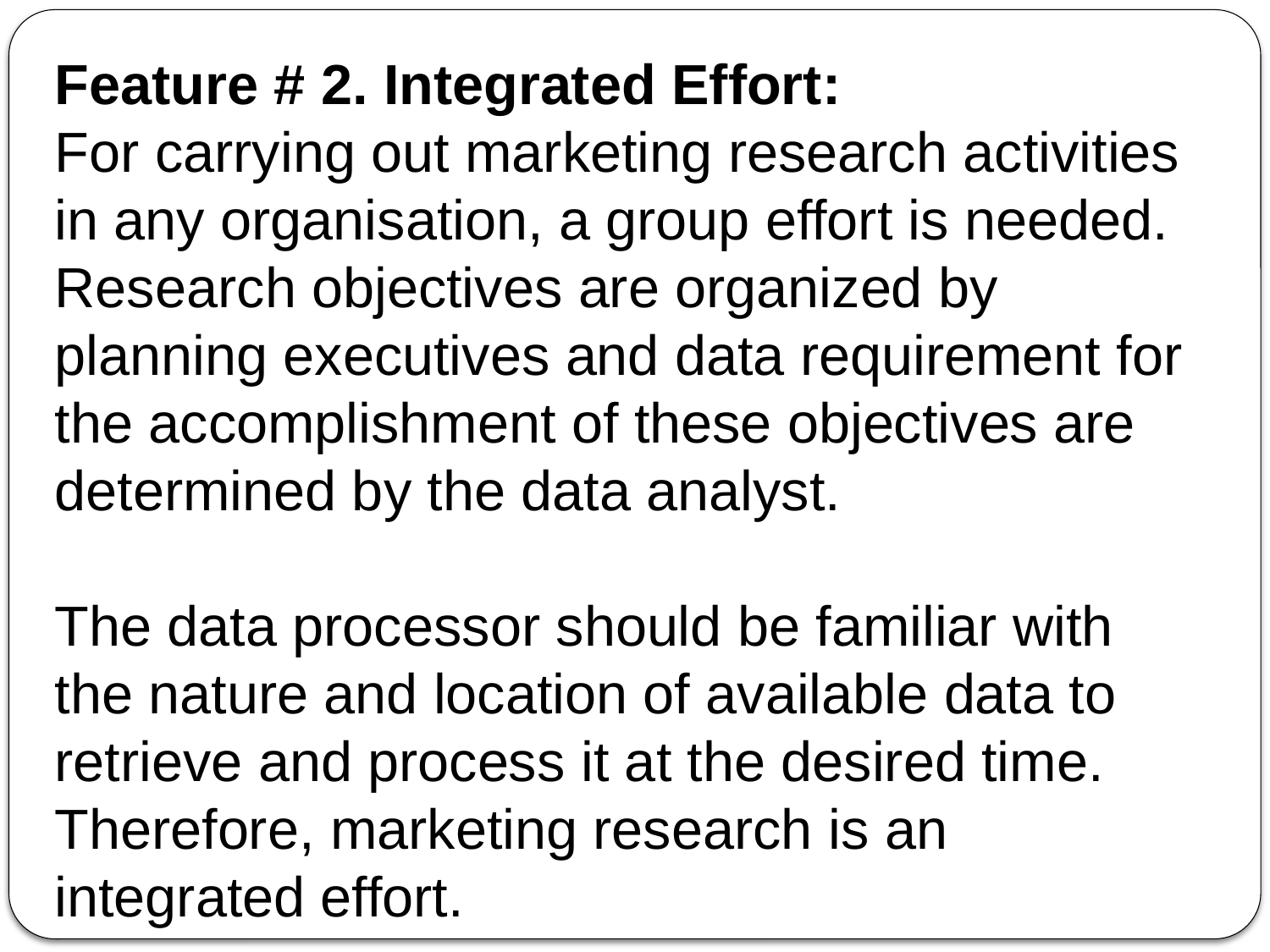

Feature # 2. Integrated Effort:
For carrying out marketing research activities in any organisation, a group effort is needed. Research objectives are organized by planning executives and data requirement for the accomplishment of these objectives are determined by the data analyst.

The data processor should be familiar with the nature and location of available data to retrieve and process it at the desired time. Therefore, marketing research is an integrated effort.